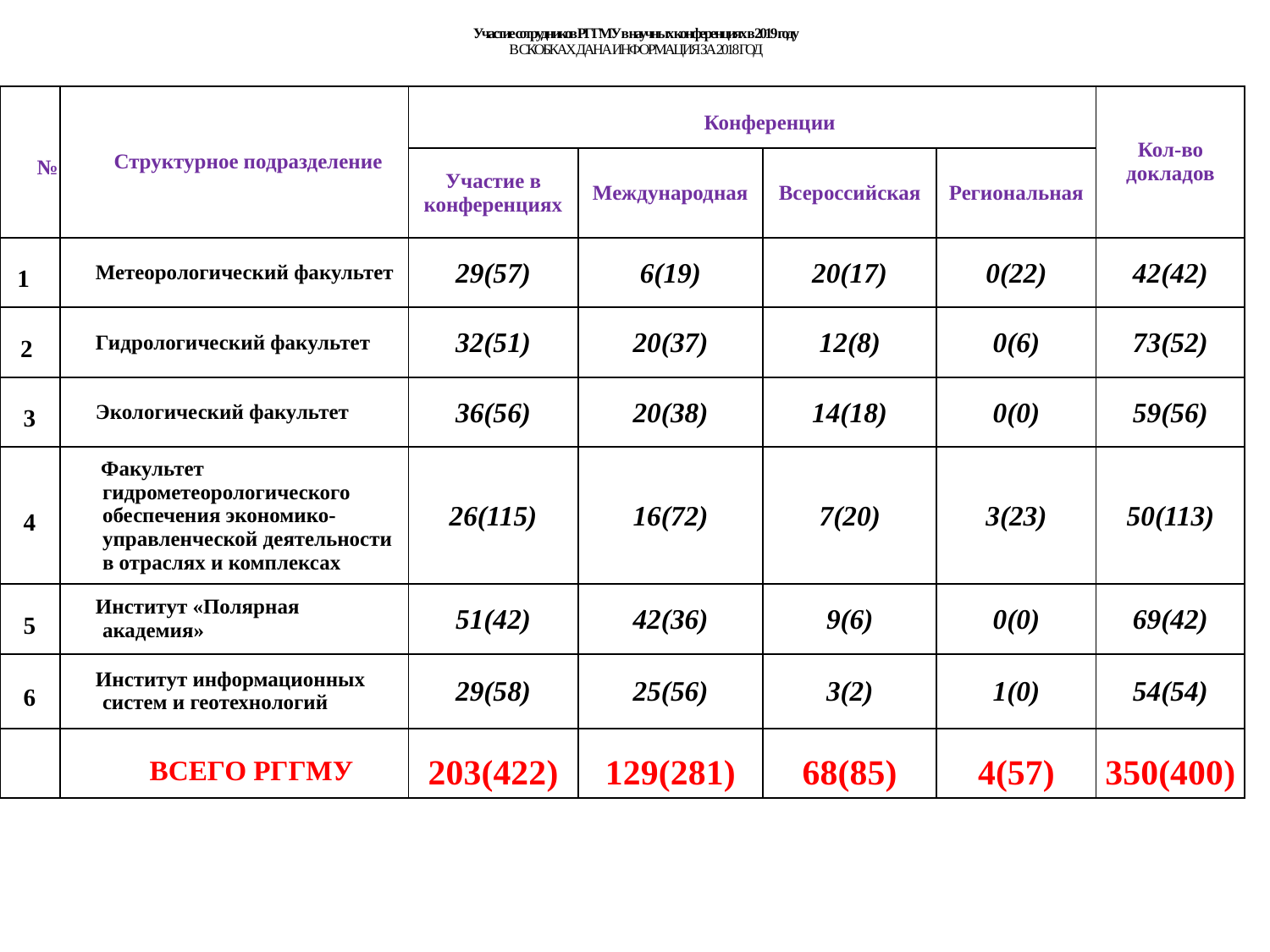

# Участие сотрудников РГГМУ в научных конференциях в 2019 году В СКОБКАХ ДАНА ИНФОРМАЦИЯ ЗА 2018 ГОД
| № | Структурное подразделение | Конференции |  |  |  | Кол-во докладов |
| --- | --- | --- | --- | --- | --- | --- |
|  |  | Участие в конференциях | Международная | Всероссийская | Региональная |  |
| 1 | Метеорологический факультет | 29(57) | 6(19) | 20(17) | 0(22) | 42(42) |
| 2 | Гидрологический факультет | 32(51) | 20(37) | 12(8) | 0(6) | 73(52) |
| 3 | Экологический факультет | 36(56) | 20(38) | 14(18) | 0(0) | 59(56) |
| 4 | Факультет гидрометеорологического обеспечения экономико-управленческой деятельности в отраслях и комплексах | 26(115) | 16(72) | 7(20) | 3(23) | 50(113) |
| 5 | Институт «Полярная академия» | 51(42) | 42(36) | 9(6) | 0(0) | 69(42) |
| 6 | Институт информационных систем и геотехнологий | 29(58) | 25(56) | 3(2) | 1(0) | 54(54) |
|  | ВСЕГО РГГМУ | 203(422) | 129(281) | 68(85) | 4(57) | 350(400) |